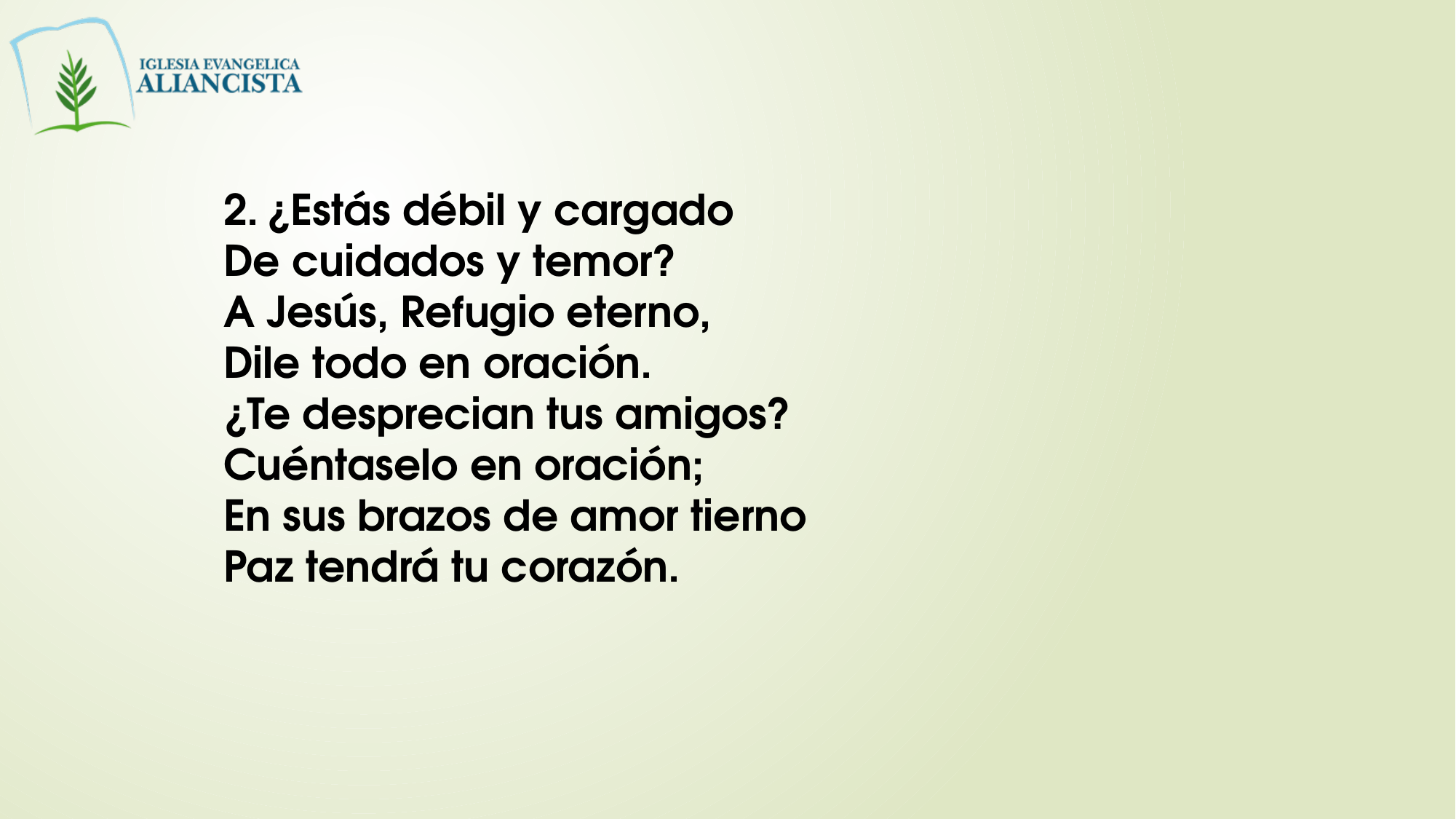

2. ¿Estás débil y cargado
De cuidados y temor?
A Jesús, Refugio eterno,
Dile todo en oración.
¿Te desprecian tus amigos?
Cuéntaselo en oración;
En sus brazos de amor tierno
Paz tendrá tu corazón.